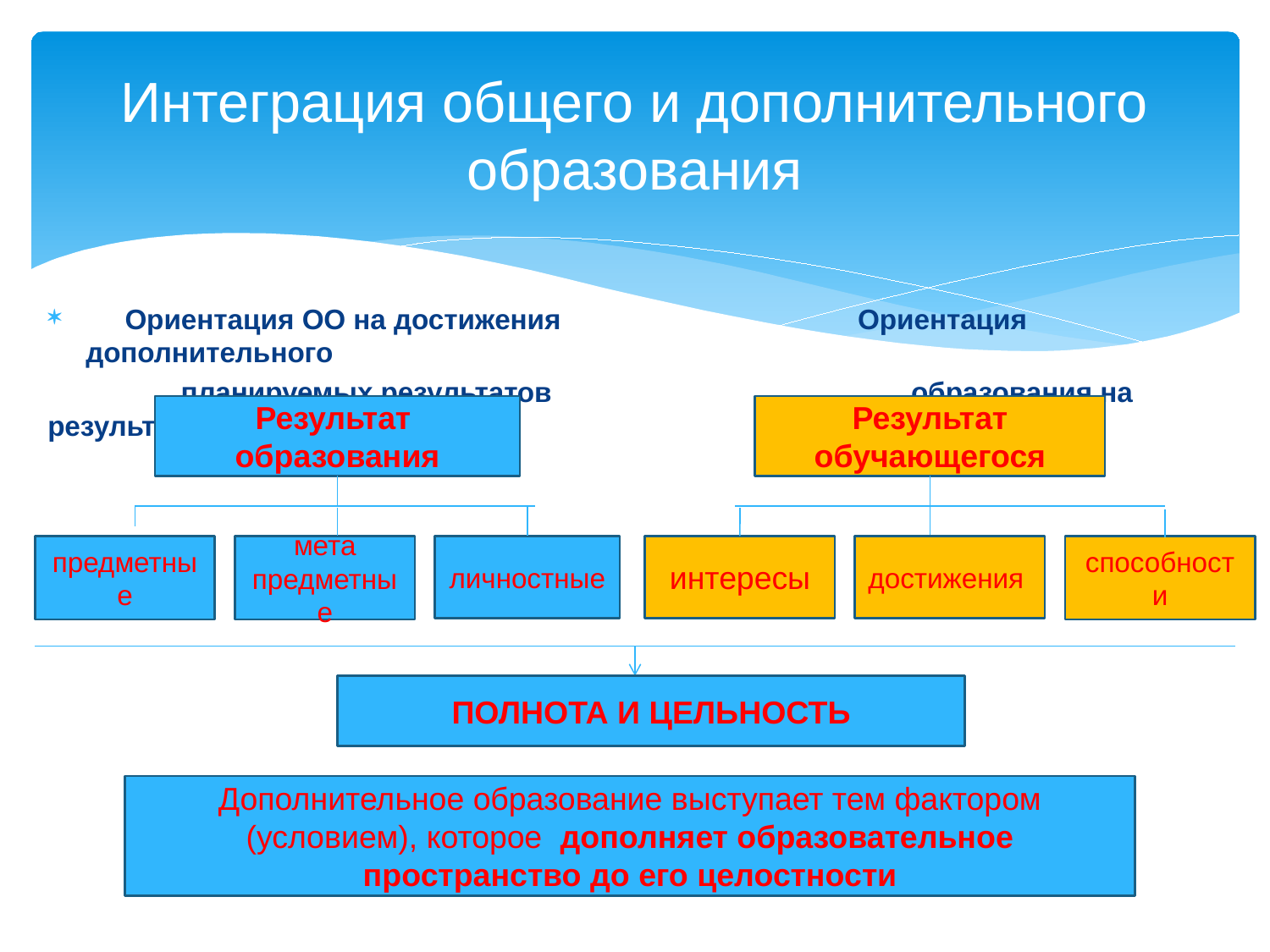

# Интеграция общего и дополнительного образования
     Ориентация ОО на достижения                                      Ориентация дополнительного
                 планируемых результатов                                              образования на результат
Результат
образования
Результат обучающегося
предметные
мета
предметные
личностные
интересы
достижения
способности
ПОЛНОТА И ЦЕЛЬНОСТЬ
Дополнительное образование выступает тем фактором (условием), которое  дополняет образовательное пространство до его целостности